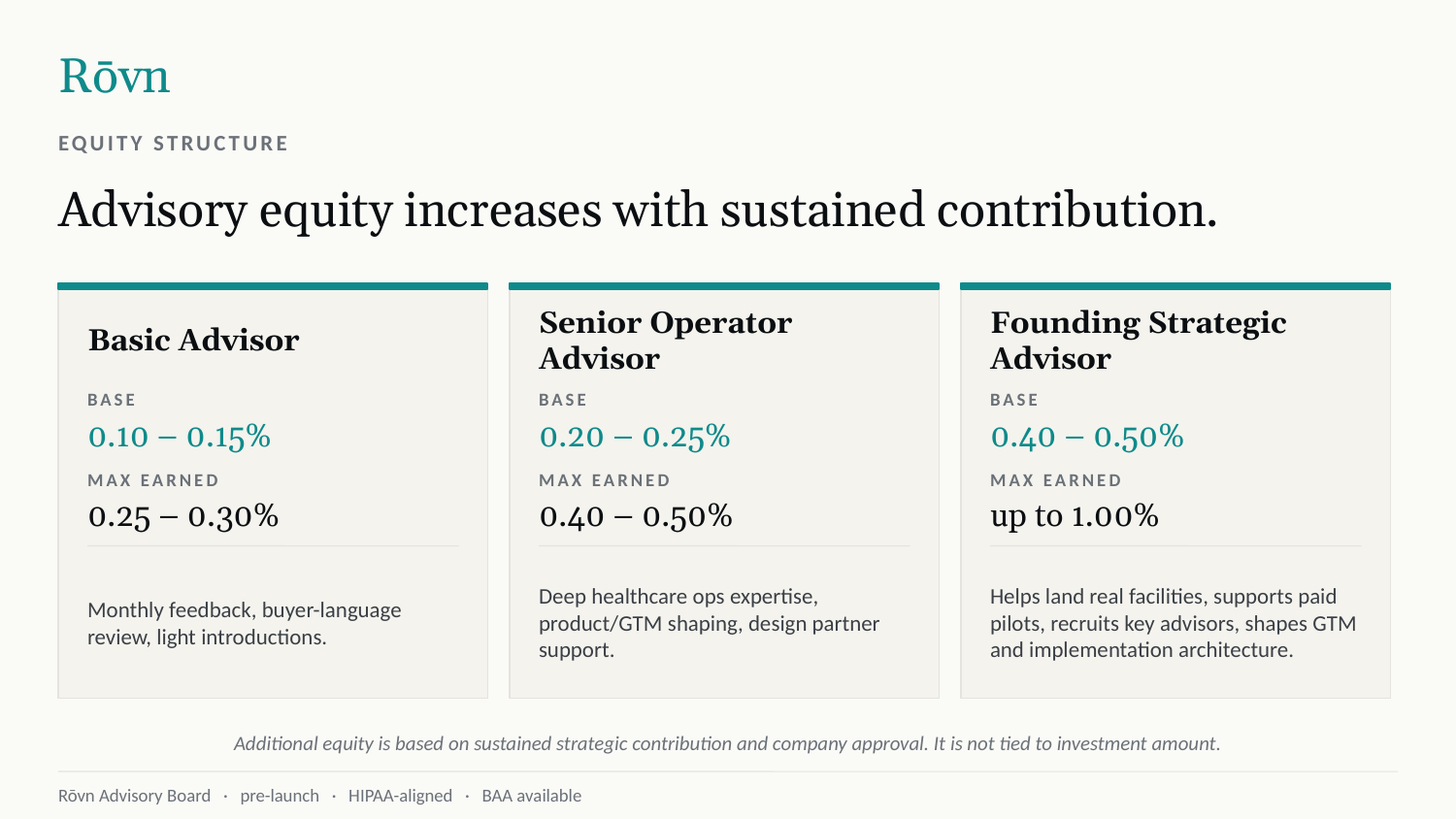

Rōvn
EQUITY STRUCTURE
Advisory equity increases with sustained contribution.

Basic Advisor
Senior Operator Advisor
Founding Strategic Advisor
BASE
BASE
BASE
0.10 – 0.15%
0.20 – 0.25%
0.40 – 0.50%
MAX EARNED
MAX EARNED
MAX EARNED
0.25 – 0.30%
0.40 – 0.50%
up to 1.00%

Monthly feedback, buyer-language review, light introductions.
Deep healthcare ops expertise, product/GTM shaping, design partner support.
Helps land real facilities, supports paid pilots, recruits key advisors, shapes GTM and implementation architecture.
Additional equity is based on sustained strategic contribution and company approval. It is not tied to investment amount.

Rōvn Advisory Board   ·   pre-launch   ·   HIPAA-aligned   ·   BAA available